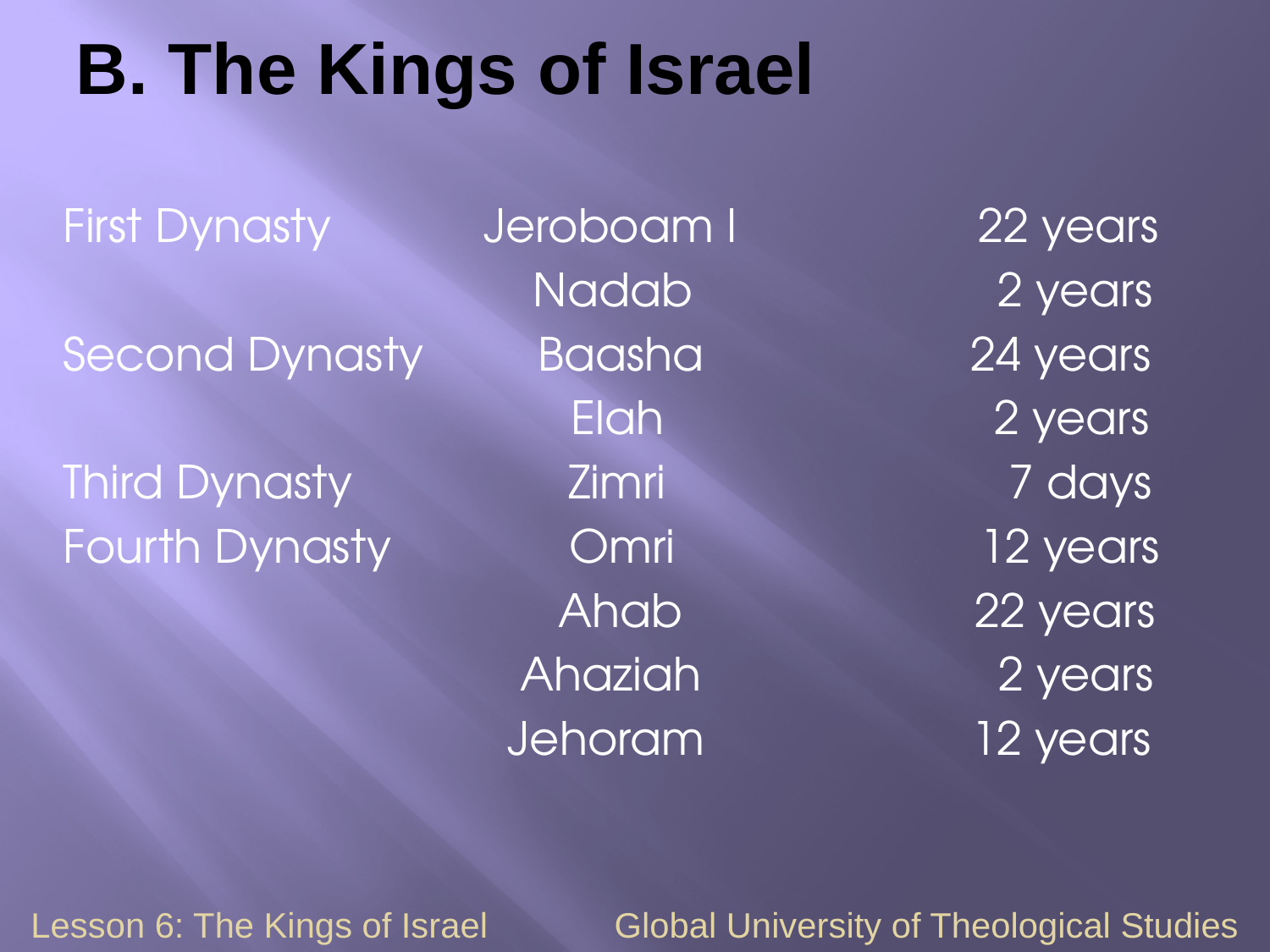

# B. The Kings of Israel
First Dynasty            Jeroboam I                   22 years
                                     Nadab                        2 years
Second Dynasty         Baasha                     24 years
                                        Elah                          2 years
Third Dynasty                 Zimri                           7 days
Fourth Dynasty              Omri                        12 years
                                       Ahab                       22 years
                                    Ahaziah                       2 years
                                   Jehoram                     12 years
Lesson 6: The Kings of Israel             Global University of Theological Studies